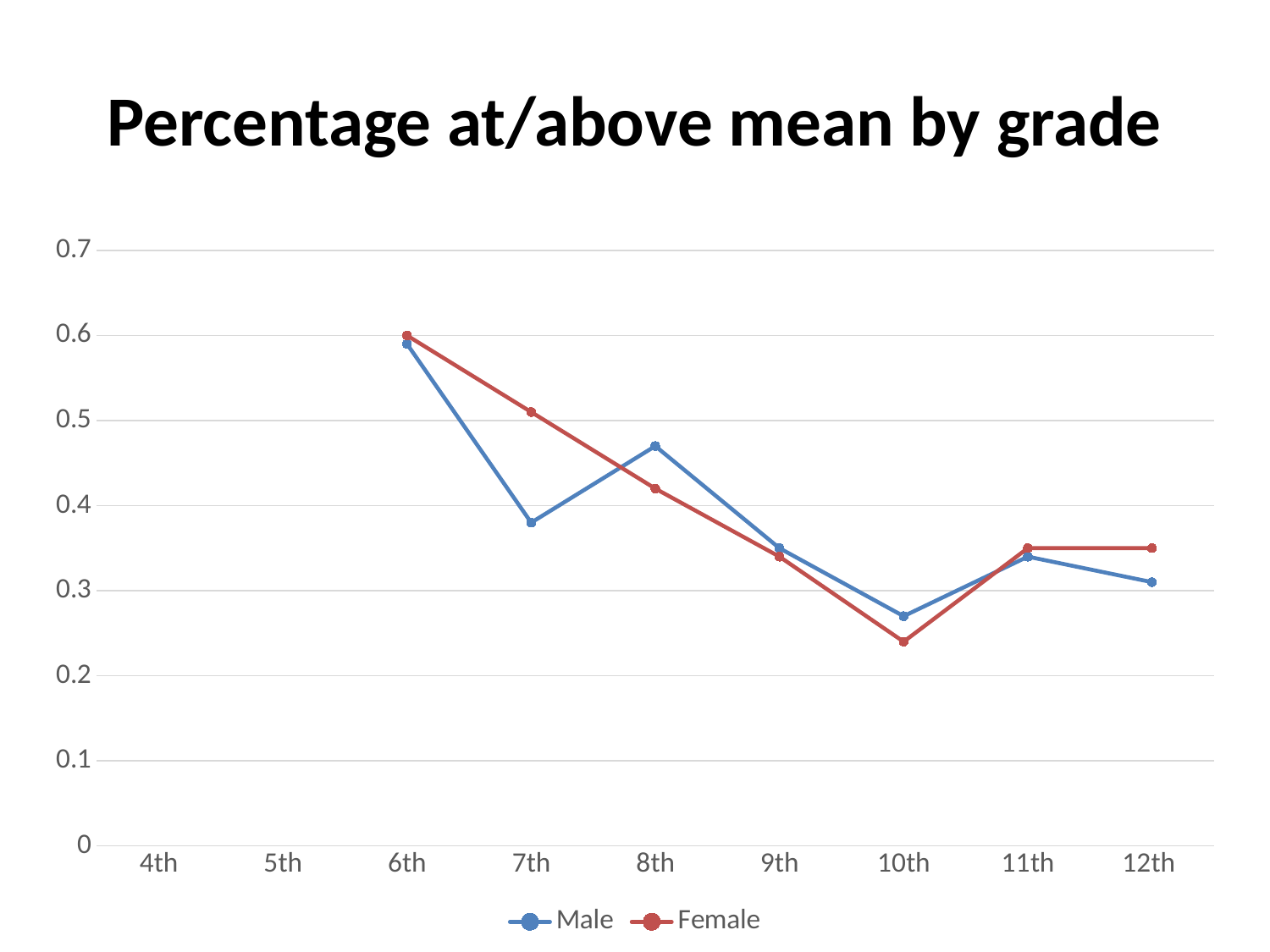

# Percentage at/above mean by grade

### Chart

| Category | Male | Female |
|---|---|---|
| 4th | None | None |
| 5th | None | None |
| 6th | 0.59 | 0.6 |
| 7th | 0.38 | 0.51 |
| 8th | 0.47 | 0.42 |
| 9th | 0.35 | 0.34 |
| 10th | 0.27 | 0.24 |
| 11th | 0.34 | 0.35 |
| 12th  | 0.31 | 0.35 |